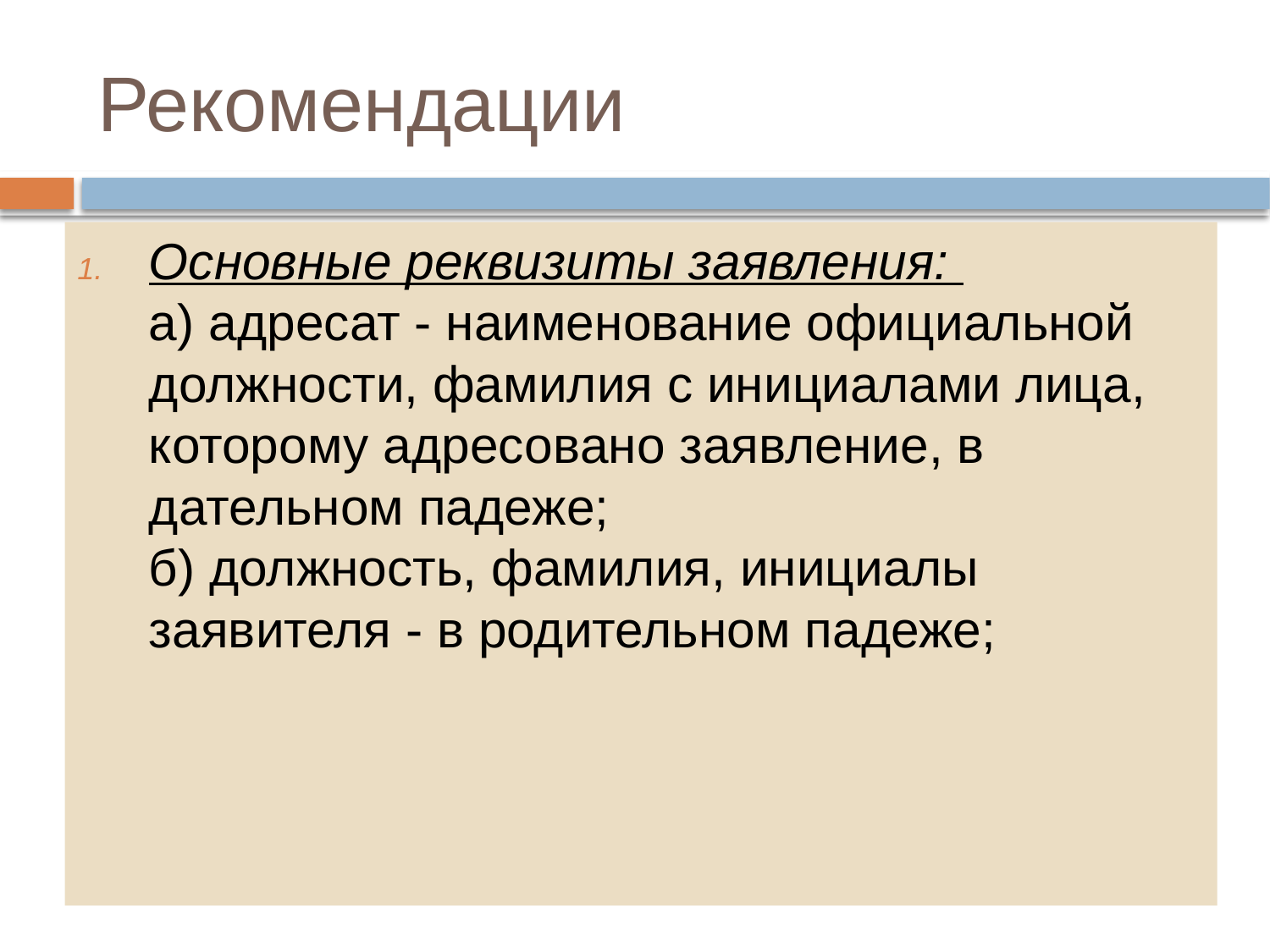

# Рекомендации
Основные реквизиты заявления:
а) адресат - наименование официальной должности, фамилия с инициалами лица, которому адресовано заявление, в дательном падеже;
б) должность, фамилия, инициалы заявителя - в родительном падеже;